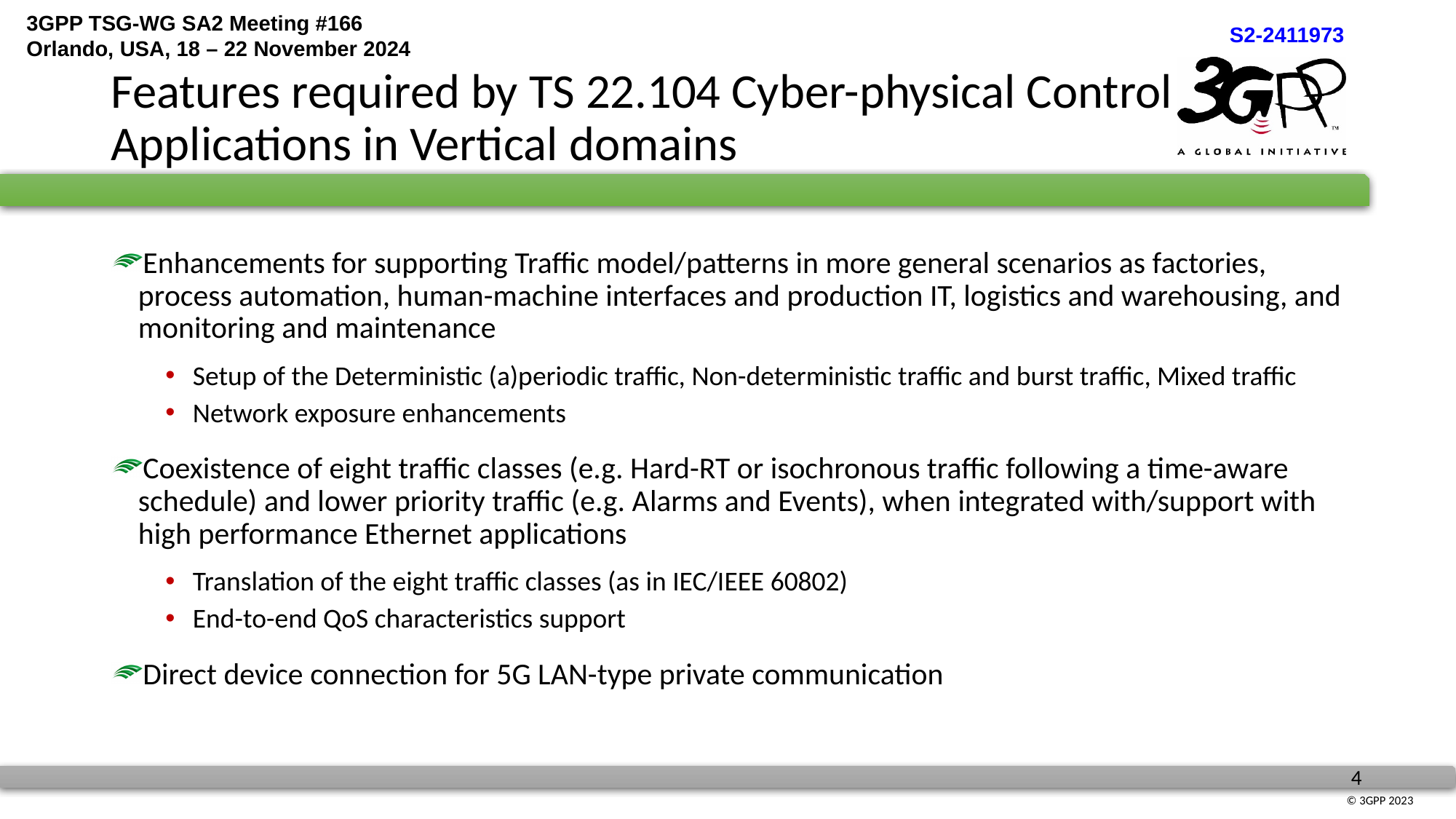

# Features required by TS 22.104 Cyber-physical Control Applications in Vertical domains
Enhancements for supporting Traffic model/patterns in more general scenarios as factories, process automation, human-machine interfaces and production IT, logistics and warehousing, and monitoring and maintenance
Setup of the Deterministic (a)periodic traffic, Non-deterministic traffic and burst traffic, Mixed traffic
Network exposure enhancements
Coexistence of eight traffic classes (e.g. Hard-RT or isochronous traffic following a time-aware schedule) and lower priority traffic (e.g. Alarms and Events), when integrated with/support with high performance Ethernet applications
Translation of the eight traffic classes (as in IEC/IEEE 60802)
End-to-end QoS characteristics support
Direct device connection for 5G LAN-type private communication